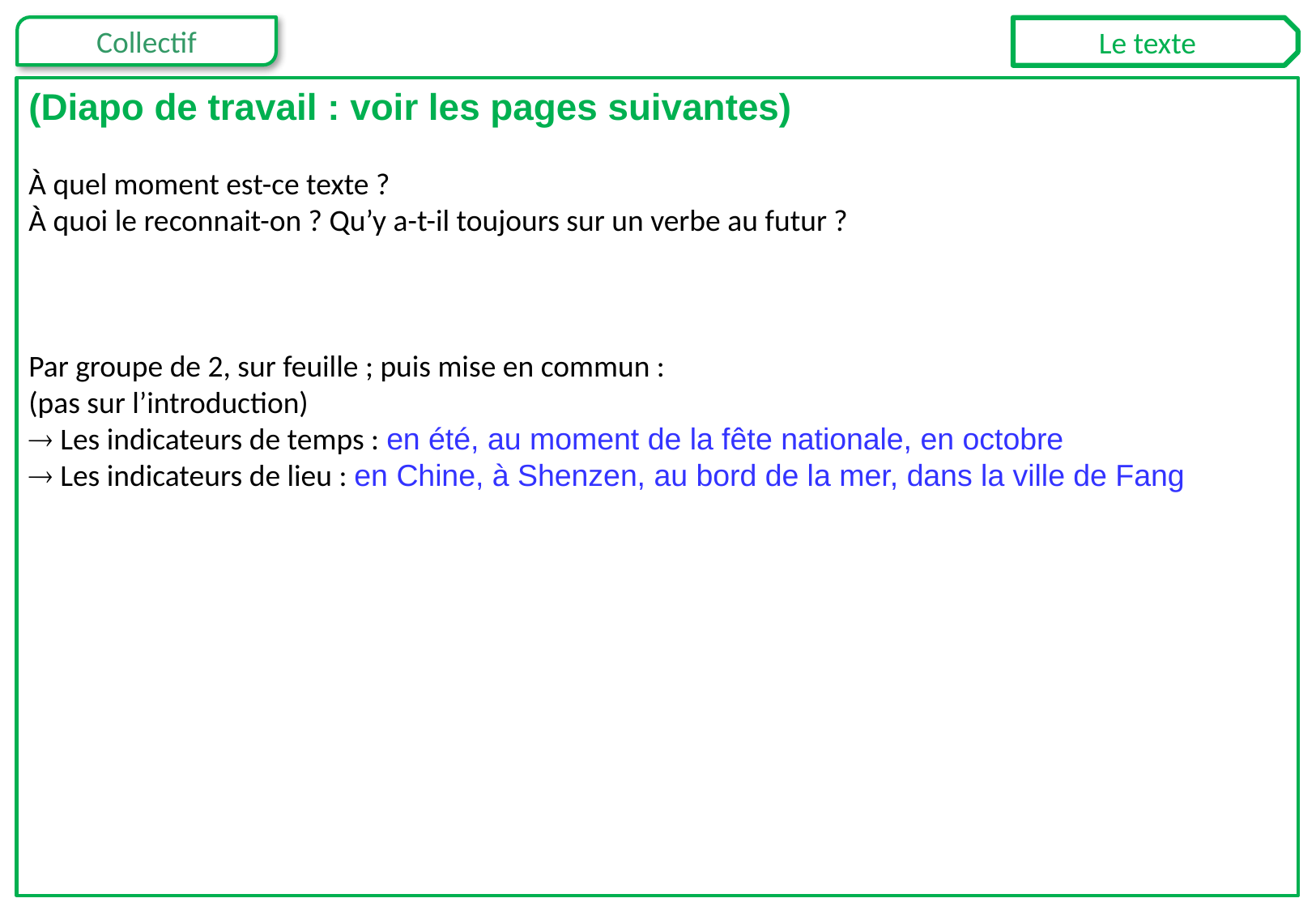

Le texte
(Diapo de travail : voir les pages suivantes)

À quel moment est-ce texte ?
À quoi le reconnait-on ? Qu’y a-t-il toujours sur un verbe au futur ?

Par groupe de 2, sur feuille ; puis mise en commun :
(pas sur l’introduction)
→ Les indicateurs de temps : en été, au moment de la fête nationale, en octobre
→ Les indicateurs de lieu : en Chine, à Shenzen, au bord de la mer, dans la ville de Fang